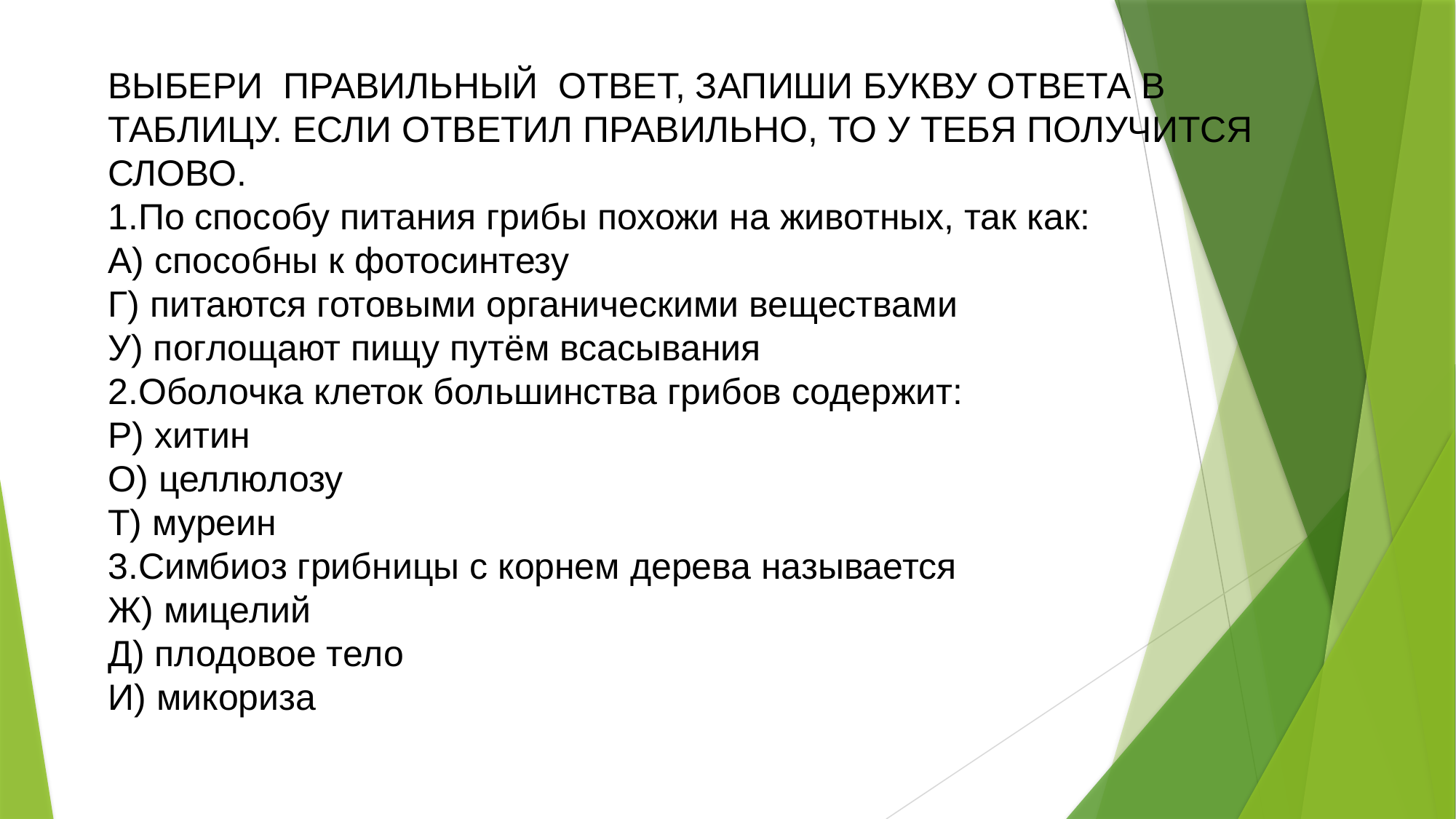

ВЫБЕРИ  ПРАВИЛЬНЫЙ  ОТВЕТ, ЗАПИШИ БУКВУ ОТВЕТА В ТАБЛИЦУ. ЕСЛИ ОТВЕТИЛ ПРАВИЛЬНО, ТО У ТЕБЯ ПОЛУЧИТСЯ СЛОВО.
1.По способу питания грибы похожи на животных, так как:
А) способны к фотосинтезу
Г) питаются готовыми органическими веществами
У) поглощают пищу путём всасывания
2.Оболочка клеток большинства грибов содержит:
Р) хитин
О) целлюлозу
Т) муреин
3.Симбиоз грибницы с корнем дерева называется
Ж) мицелий
Д) плодовое тело
И) микориза